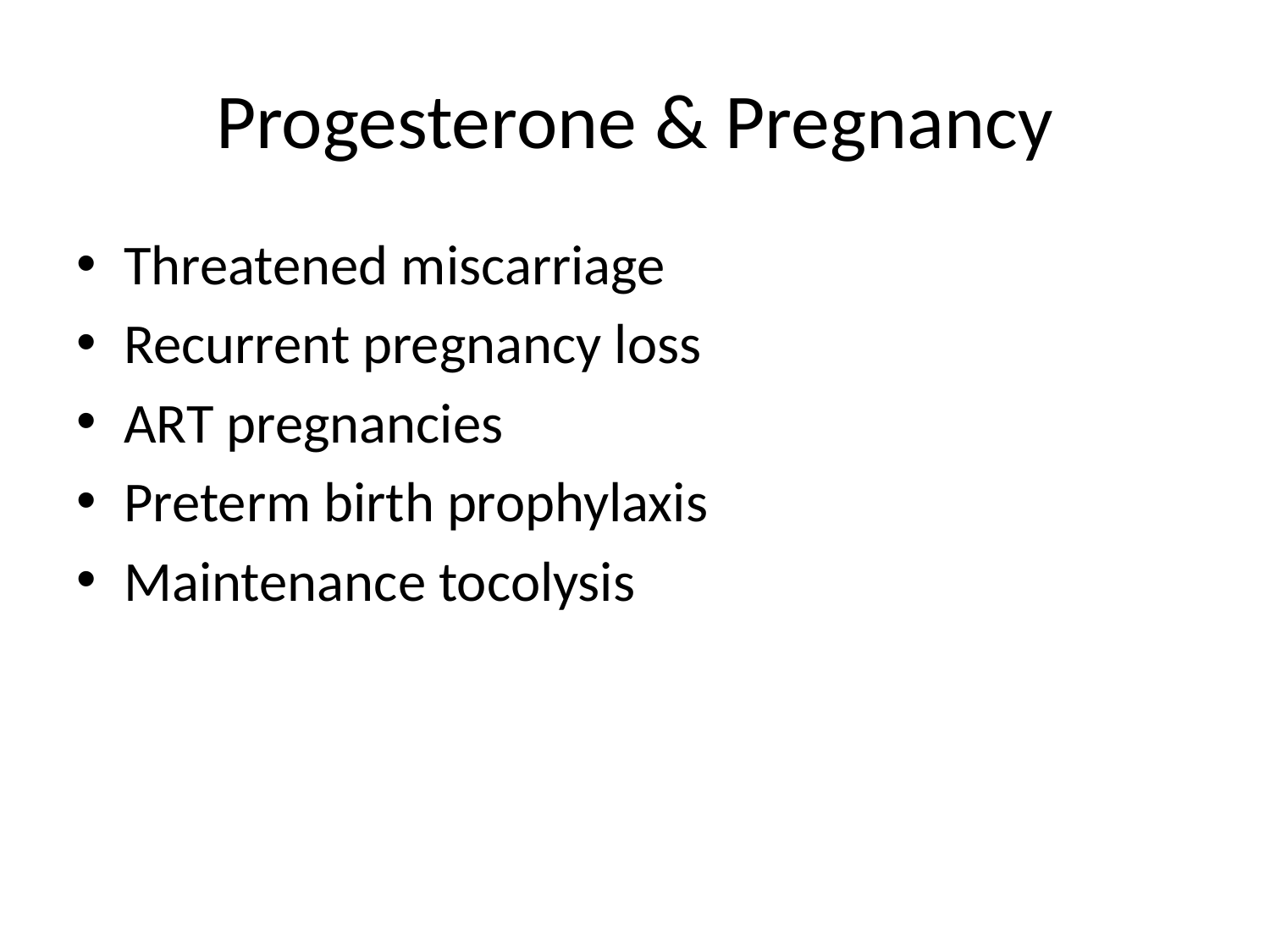

# Progesterone & Pregnancy
Threatened miscarriage
Recurrent pregnancy loss
ART pregnancies
Preterm birth prophylaxis
Maintenance tocolysis